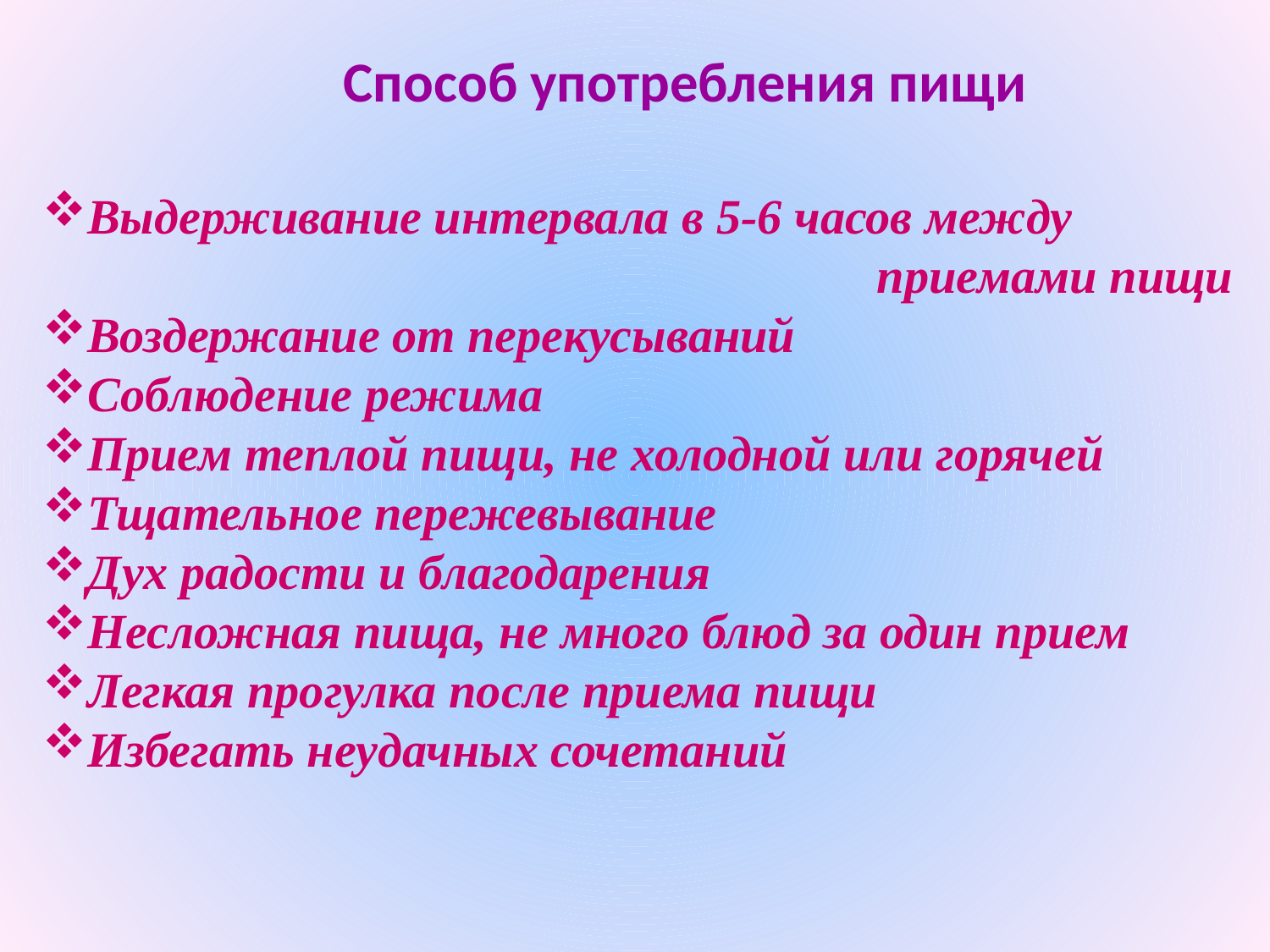

Способ употребления пищи
Выдерживание интервала в 5-6 часов между
                                                                    приемами пищи
Воздержание от перекусываний
Соблюдение режима
Прием теплой пищи, не холодной или горячей
Тщательное пережевывание
Дух радости и благодарения
Несложная пища, не много блюд за один прием
Легкая прогулка после приема пищи
Избегать неудачных сочетаний